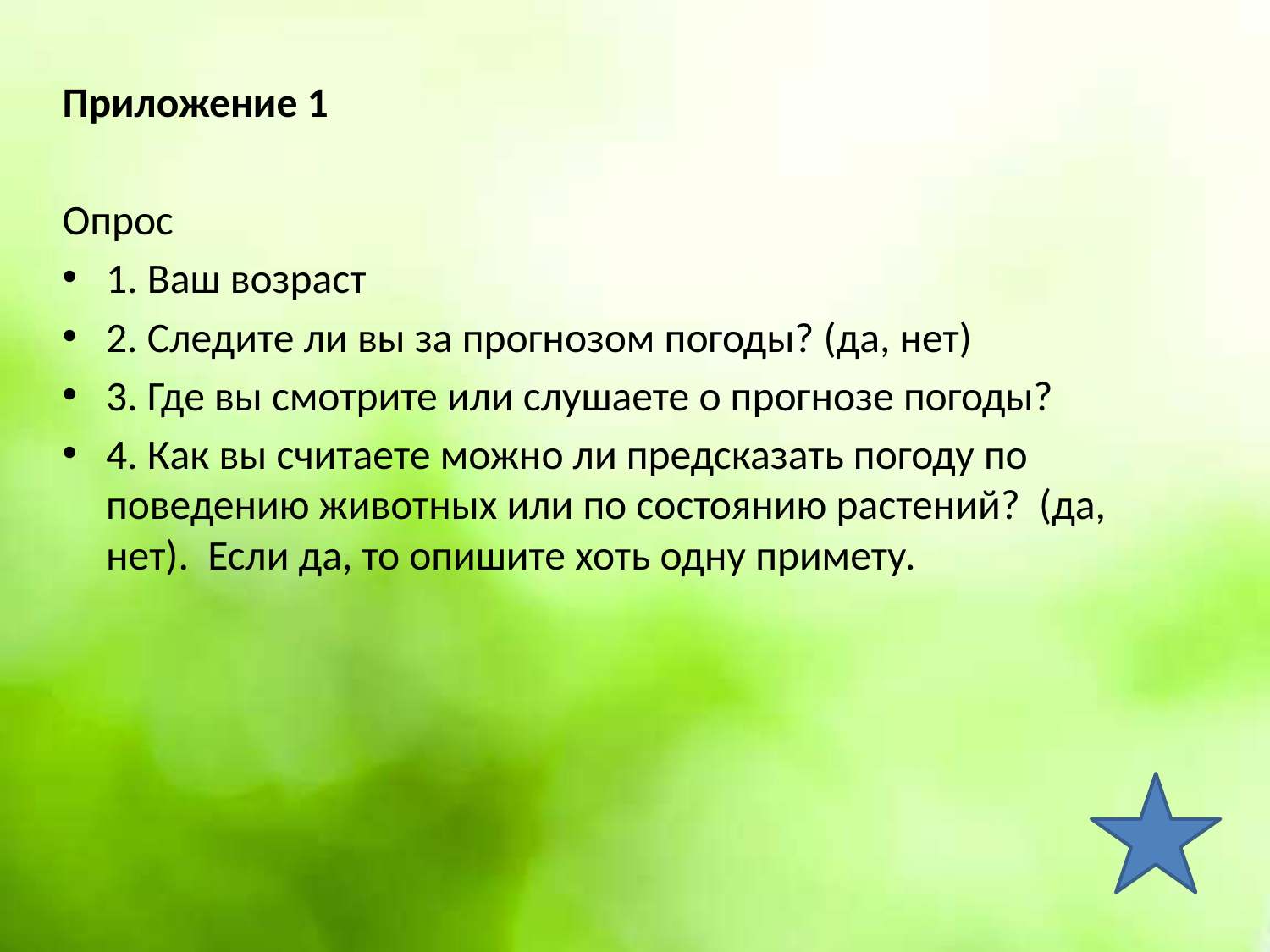

Приложение 1

Опрос
1. Ваш возраст
2. Следите ли вы за прогнозом погоды? (да, нет)
3. Где вы смотрите или слушаете о прогнозе погоды?
4. Как вы считаете можно ли предсказать погоду по поведению животных или по состоянию растений?  (да, нет).  Если да, то опишите хоть одну примету.